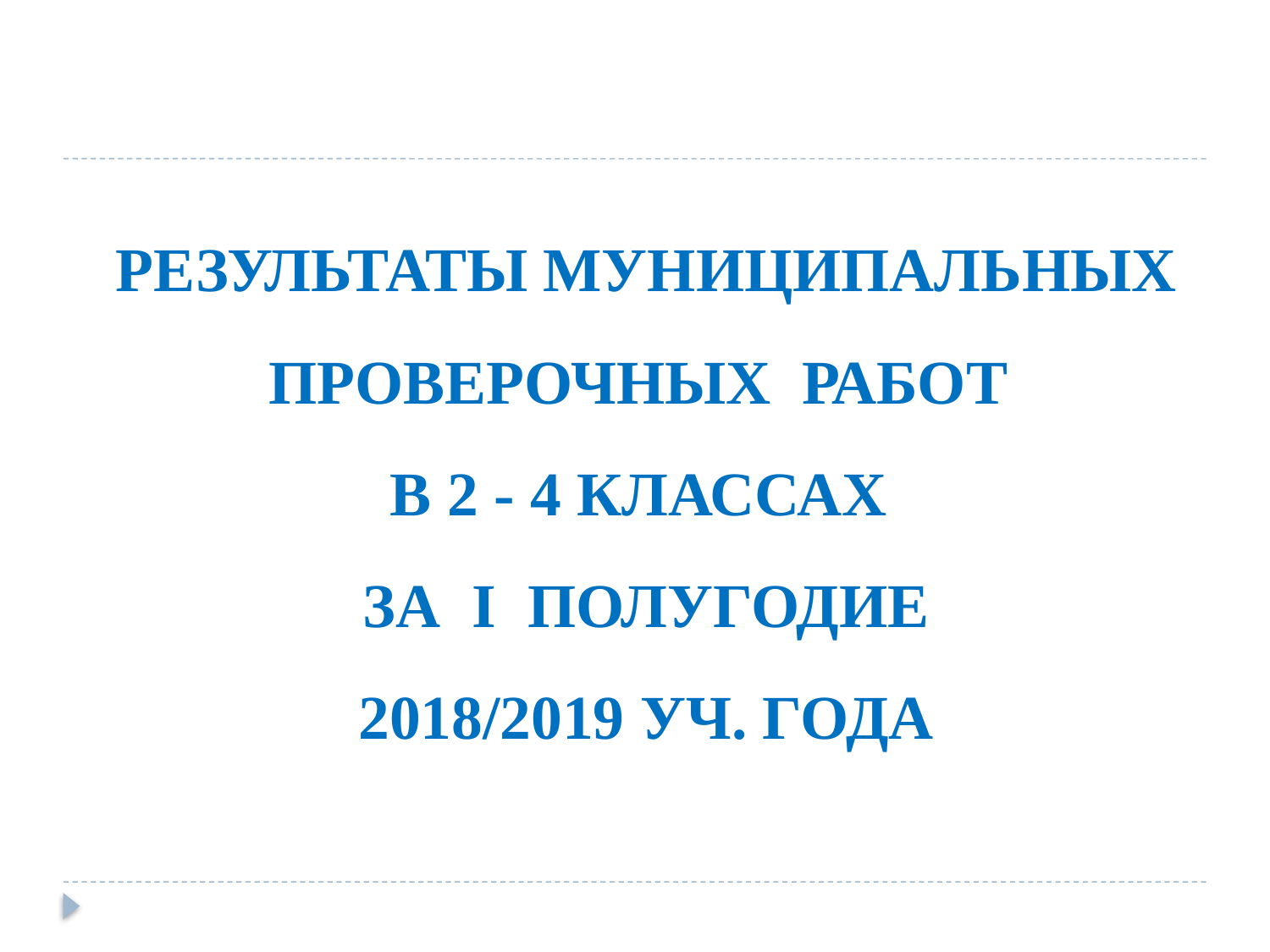

РЕЗУЛЬТАТЫ МУНИЦИПАЛЬНЫХ ПРОВЕРОЧНЫХ  РАБОТ
В 2 - 4 КЛАССАХ
ЗА  I  ПОЛУГОДИЕ
2018/2019 УЧ. ГОДА